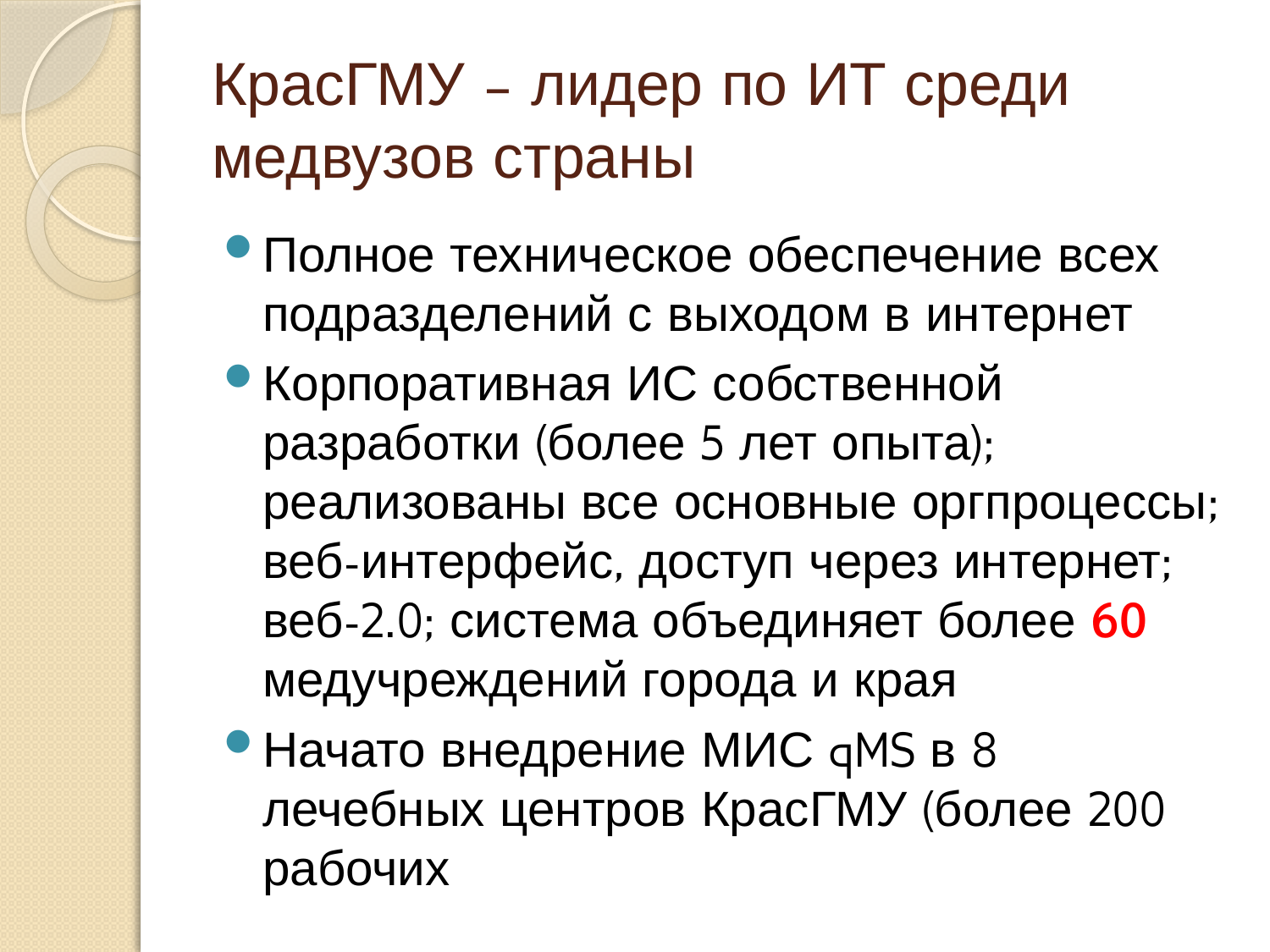

# КрасГМУ – лидер по ИТ среди медвузов страны
Полное техническое обеспечение всех подразделений с выходом в интернет
Корпоративная ИС собственной разработки (более 5 лет опыта); реализованы все основные оргпроцессы; веб-интерфейс, доступ через интернет; веб-2.0; система объединяет более 60 медучреждений города и края
Начато внедрение МИС qMS в 8 лечебных центров КрасГМУ (более 200 рабочих